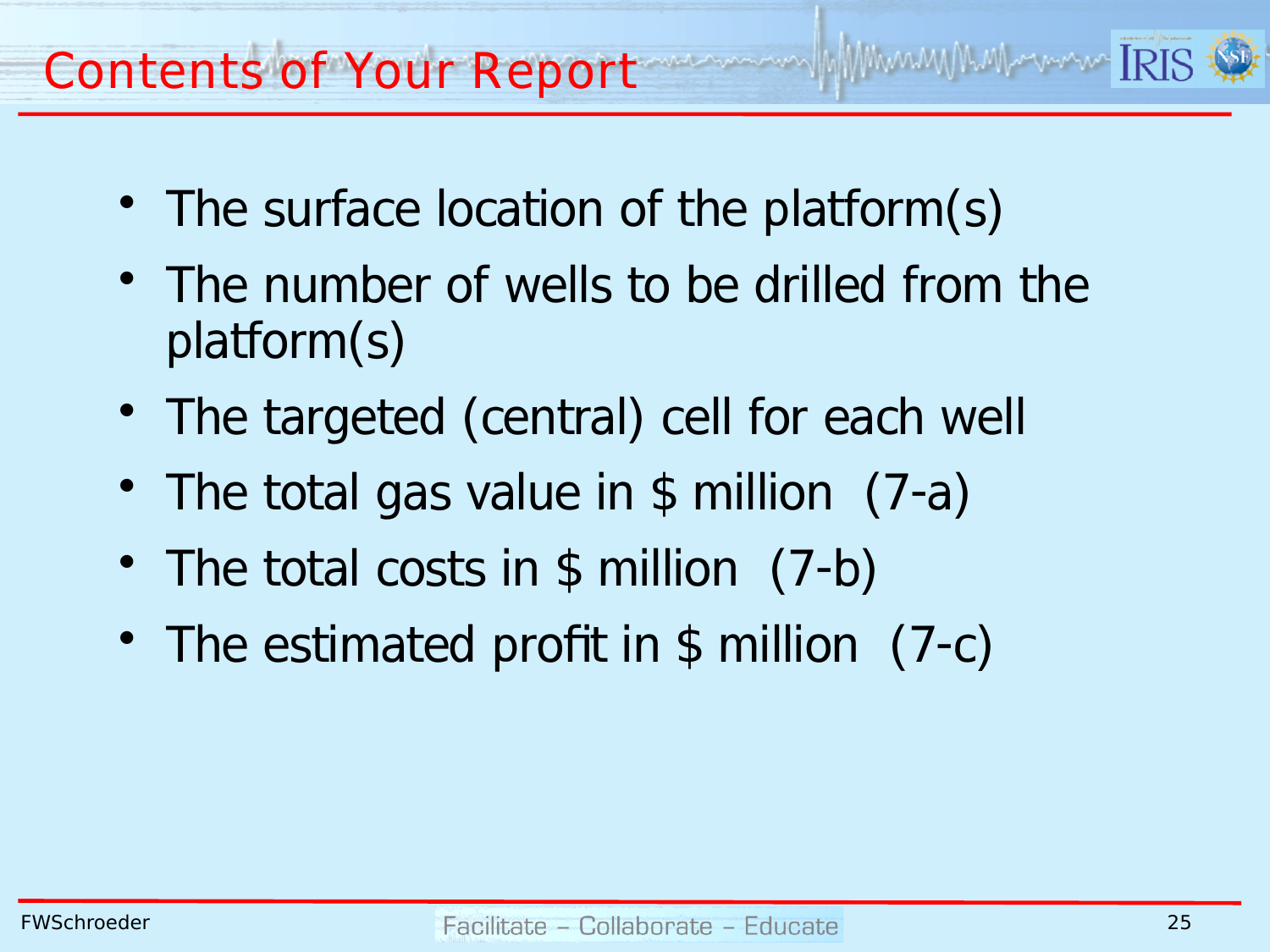

# Contents of Your Report
The surface location of the platform(s)
The number of wells to be drilled from the 	platform(s)
The targeted (central) cell for each well
The total gas value in $ million  (7-a)
The total costs in $ million  (7-b)
The estimated profit in $ million  (7-c)